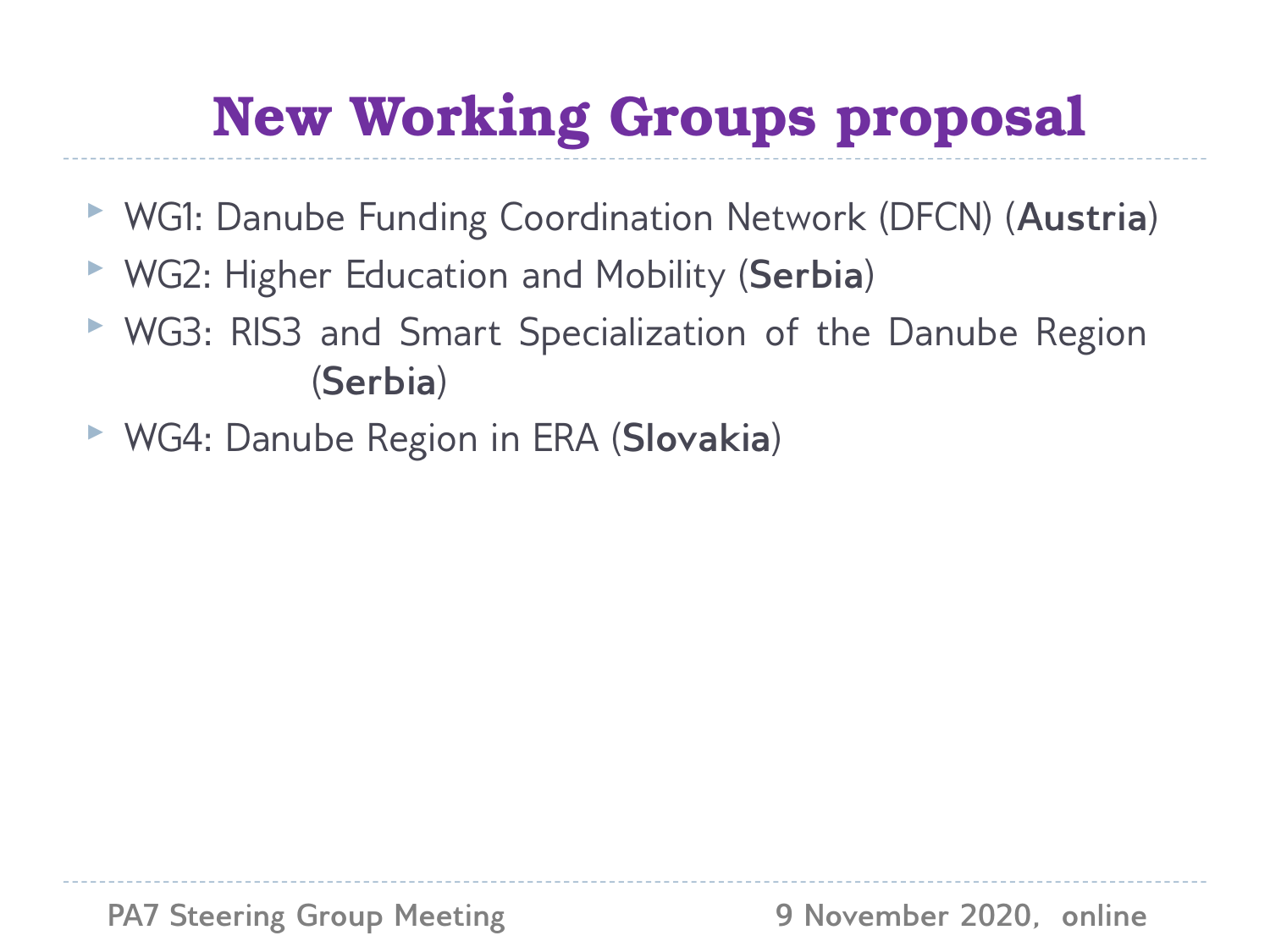

# New Working Groups proposal

WG1: Danube Funding Coordination Network (DFCN) (Austria)
WG2: Higher Education and Mobility (Serbia)
WG3: RIS3 and Smart Specialization of the Danube Region 	   	     (Serbia)
WG4: Danube Region in ERA (Slovakia)

PA7 Steering Group Meeting                          9 November 2020,  online